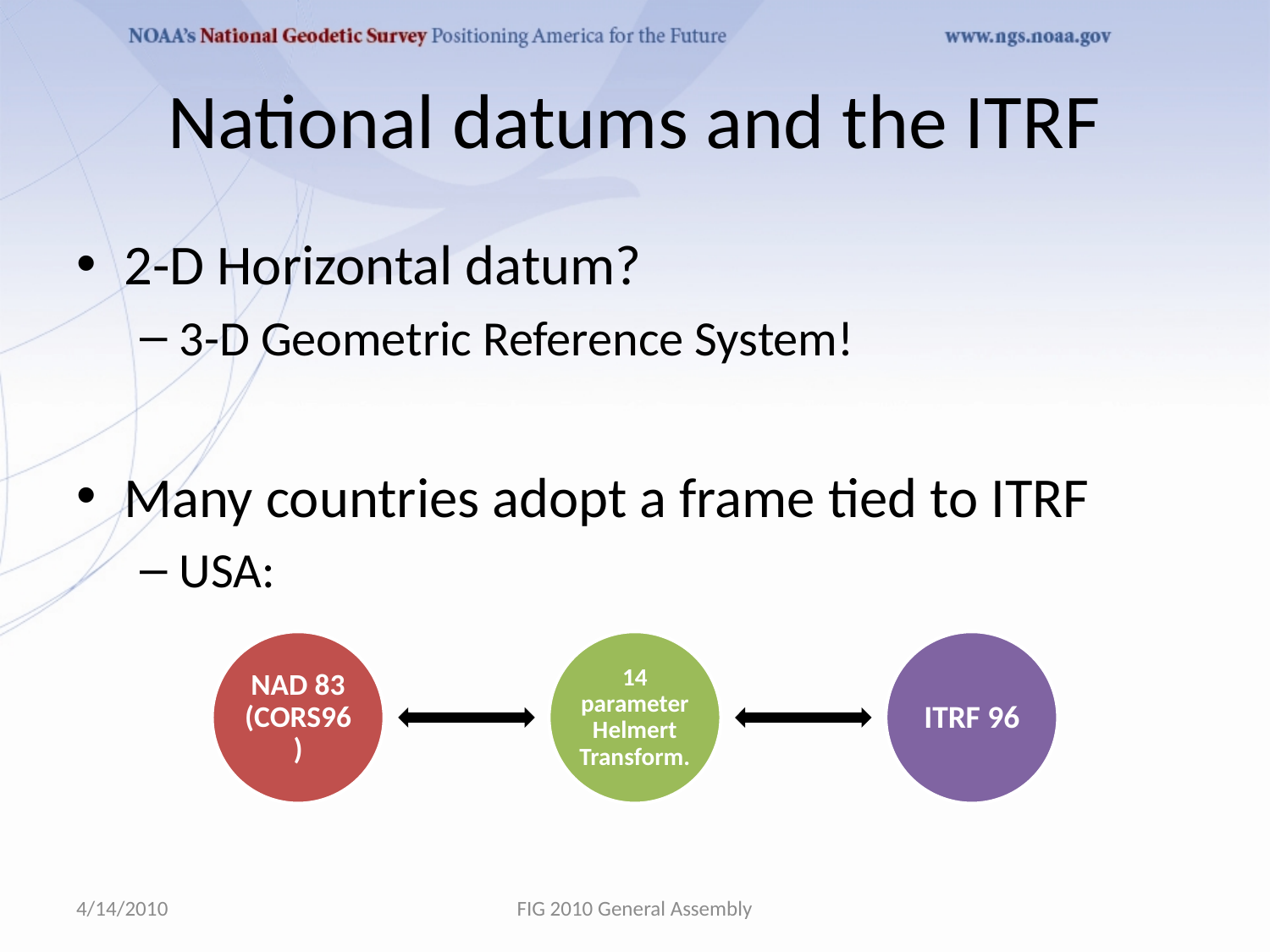

# National datums and the ITRF
2-D Horizontal datum?
3-D Geometric Reference System!

Many countries adopt a frame tied to ITRF
USA:

NAD 83 (CORS96)

14 parameter Helmert Transform.

ITRF 96
4/14/2010
FIG 2010 General Assembly